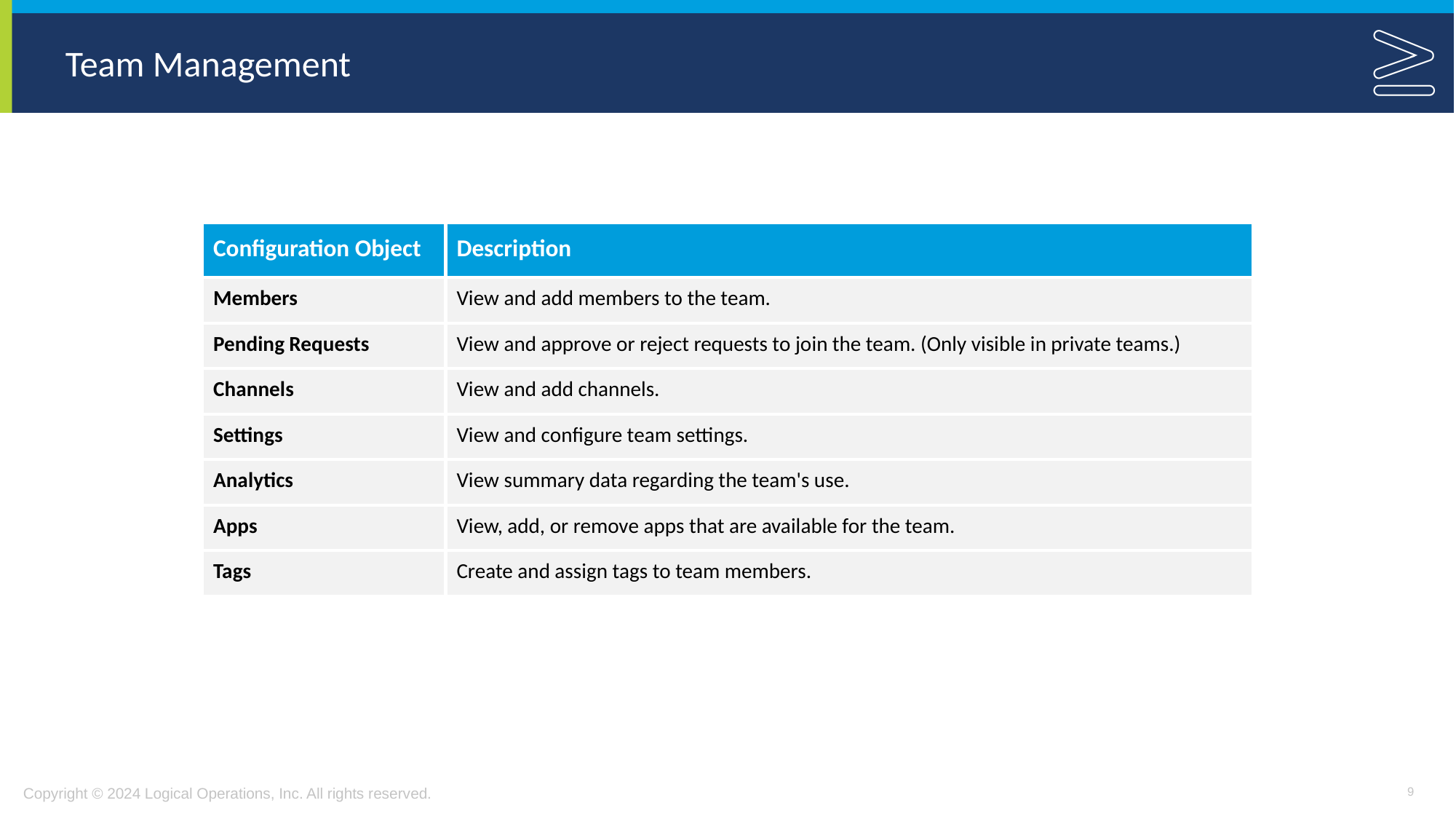

# Team Management
| Configuration Object | Description |
| --- | --- |
| Members | View and add members to the team. |
| Pending Requests | View and approve or reject requests to join the team. (Only visible in private teams.) |
| Channels | View and add channels. |
| Settings | View and configure team settings. |
| Analytics | View summary data regarding the team's use. |
| Apps | View, add, or remove apps that are available for the team. |
| Tags | Create and assign tags to team members. |
9